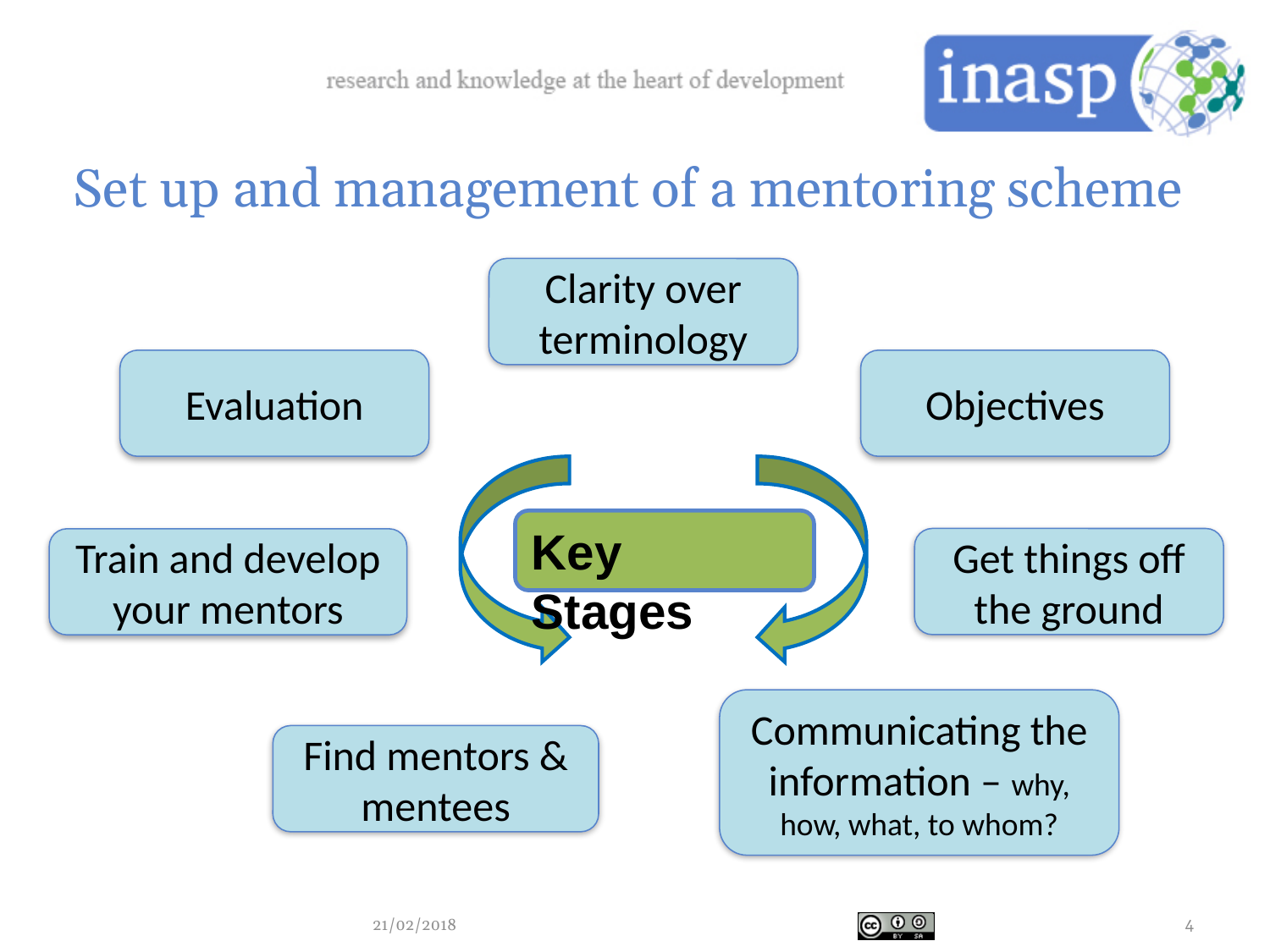

Set up and management of a mentoring scheme
Clarity over terminology
Objectives
Evaluation

Key Stages
Get things off the ground
Train and develop your mentors
Communicating the information – why, how, what, to whom?
Find mentors & mentees
21/02/2018

4